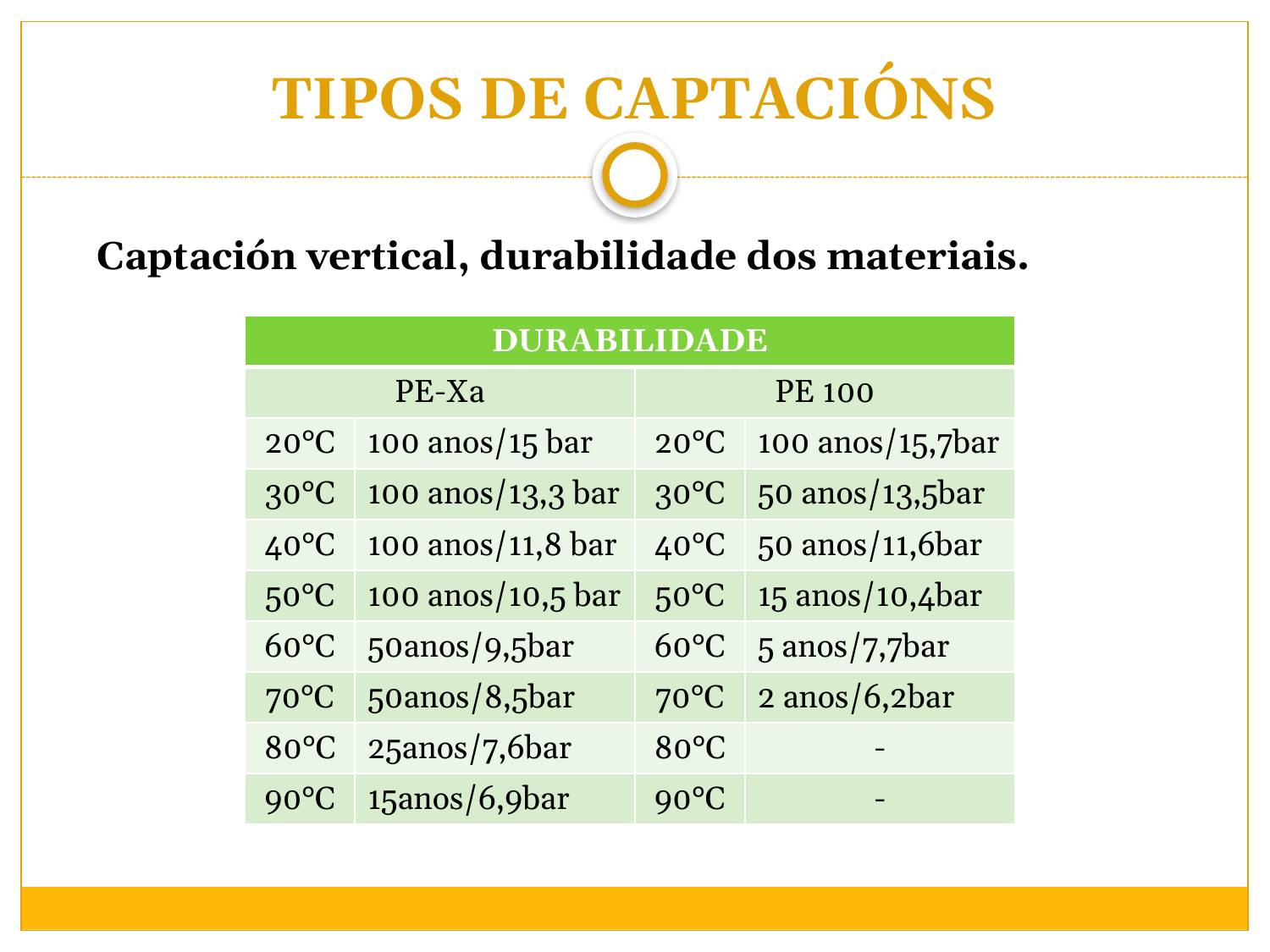

# TIPOS DE CAPTACIÓNS
Captación vertical, durabilidade dos materiais.
| DURABILIDADE |  |  |  |
| --- | --- | --- | --- |
| PE-Xa |  | PE 100 |  |
| 20°C | 100 anos/15 bar | 20°C | 100 anos/15,7bar |
| 30°C | 100 anos/13,3 bar | 30°C | 50 anos/13,5bar |
| 40°C | 100 anos/11,8 bar | 40°C | 50 anos/11,6bar |
| 50°C | 100 anos/10,5 bar | 50°C | 15 anos/10,4bar |
| 60°C | 50anos/9,5bar | 60°C | 5 anos/7,7bar |
| 70°C | 50anos/8,5bar | 70°C | 2 anos/6,2bar |
| 80°C | 25anos/7,6bar | 80°C | - |
| 90°C | 15anos/6,9bar | 90°C | - |